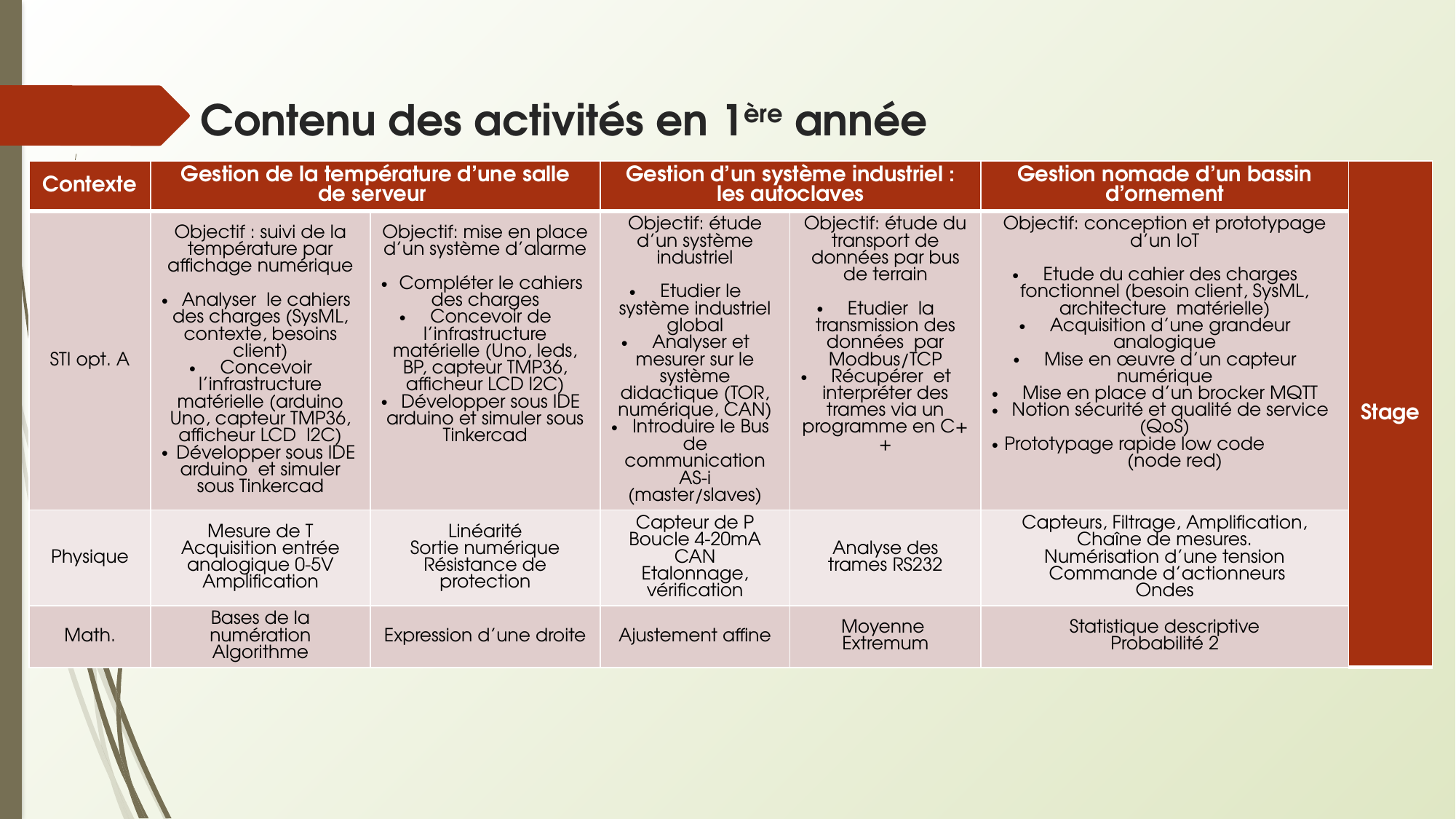

# Contenu des activités en 1ère année
| Contexte | Gestion de la température d’une salle de serveur |  | Gestion d’un système industriel : les autoclaves |  | Gestion nomade d’un bassin d’ornement | Stage |
| --- | --- | --- | --- | --- | --- | --- |
| STI opt. A | Objectif : suivi de la température par affichage numérique Analyser le cahiers des charges (SysML, contexte, besoins client) Concevoir l’infrastructure matérielle (arduino Uno, capteur TMP36, afficheur LCD I2C) Développer sous IDE arduino et simuler sous Tinkercad | Objectif: mise en place d’un système d’alarme Compléter le cahiers des charges Concevoir de l’infrastructure matérielle (Uno, leds, BP, capteur TMP36, afficheur LCD I2C) Développer sous IDE arduino et simuler sous Tinkercad | Objectif: étude d’un système industriel Etudier le système industriel global Analyser et mesurer sur le système didactique (TOR, numérique, CAN) Introduire le Bus de communication AS-i (master/slaves) | Objectif: étude du transport de données par bus de terrain Etudier la transmission des données par Modbus/TCP Récupérer et interpréter des trames via un programme en C++ | Objectif: conception et prototypage d’un IoT   Etude du cahier des charges fonctionnel (besoin client, SysML, architecture matérielle) Acquisition d’une grandeur analogique Mise en œuvre d’un capteur numérique Mise en place d’un brocker MQTT Notion sécurité et qualité de service (QoS) Prototypage rapide low code (node red) |  |
| Physique | Mesure de T Acquisition entrée analogique 0-5V Amplification | Linéarité Sortie numérique Résistance de protection | Capteur de P Boucle 4-20mA CAN Etalonnage, vérification | Analyse des trames RS232 | Capteurs, Filtrage, Amplification, Chaîne de mesures. Numérisation d’une tension Commande d’actionneurs Ondes |  |
| Math. | Bases de la numération Algorithme | Expression d’une droite | Ajustement affine | Moyenne Extremum | Statistique descriptive Probabilité 2 |  |